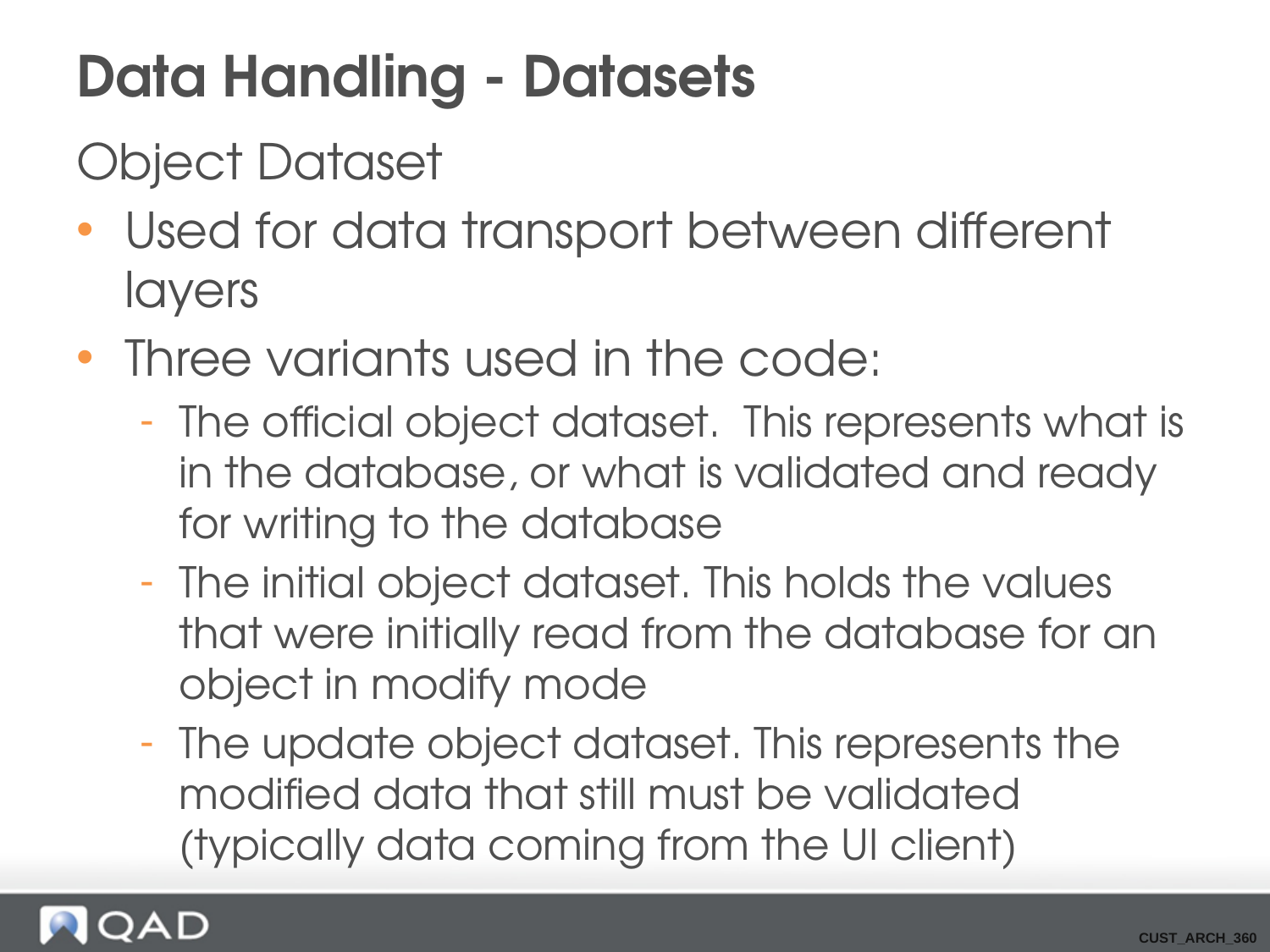

# Data Handling - Datasets
Object Dataset
Used for data transport between different layers
Three variants used in the code:
The official object dataset.  This represents what is in the database, or what is validated and ready for writing to the database
The initial object dataset. This holds the values that were initially read from the database for an object in modify mode
The update object dataset. This represents the modified data that still must be validated (typically data coming from the UI client)
CUST_ARCH_360